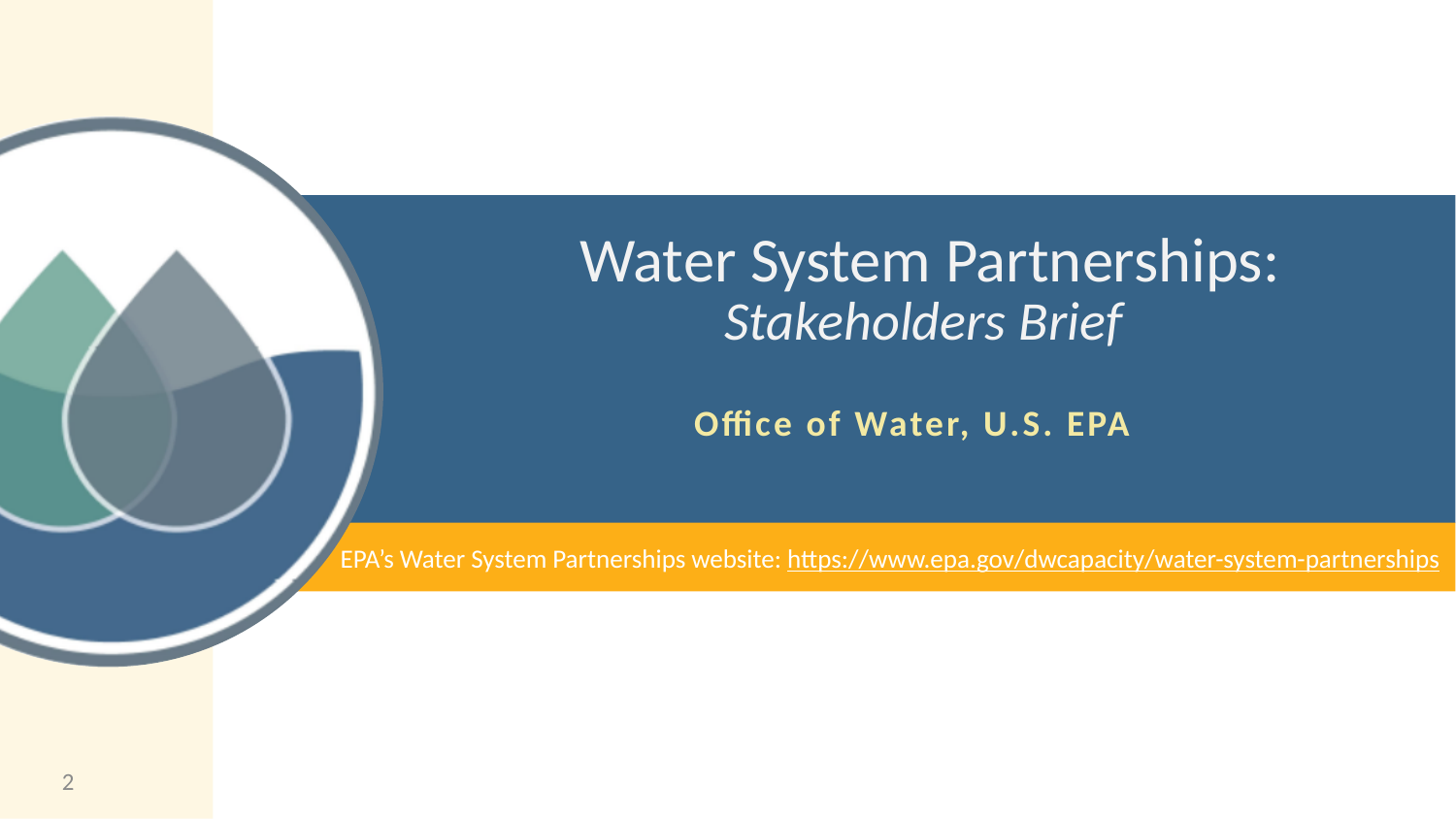

# Water System Partnerships: Stakeholders Brief
Office of Water, U.S. EPA
EPA’s Water System Partnerships website: https://www.epa.gov/dwcapacity/water-system-partnerships
2